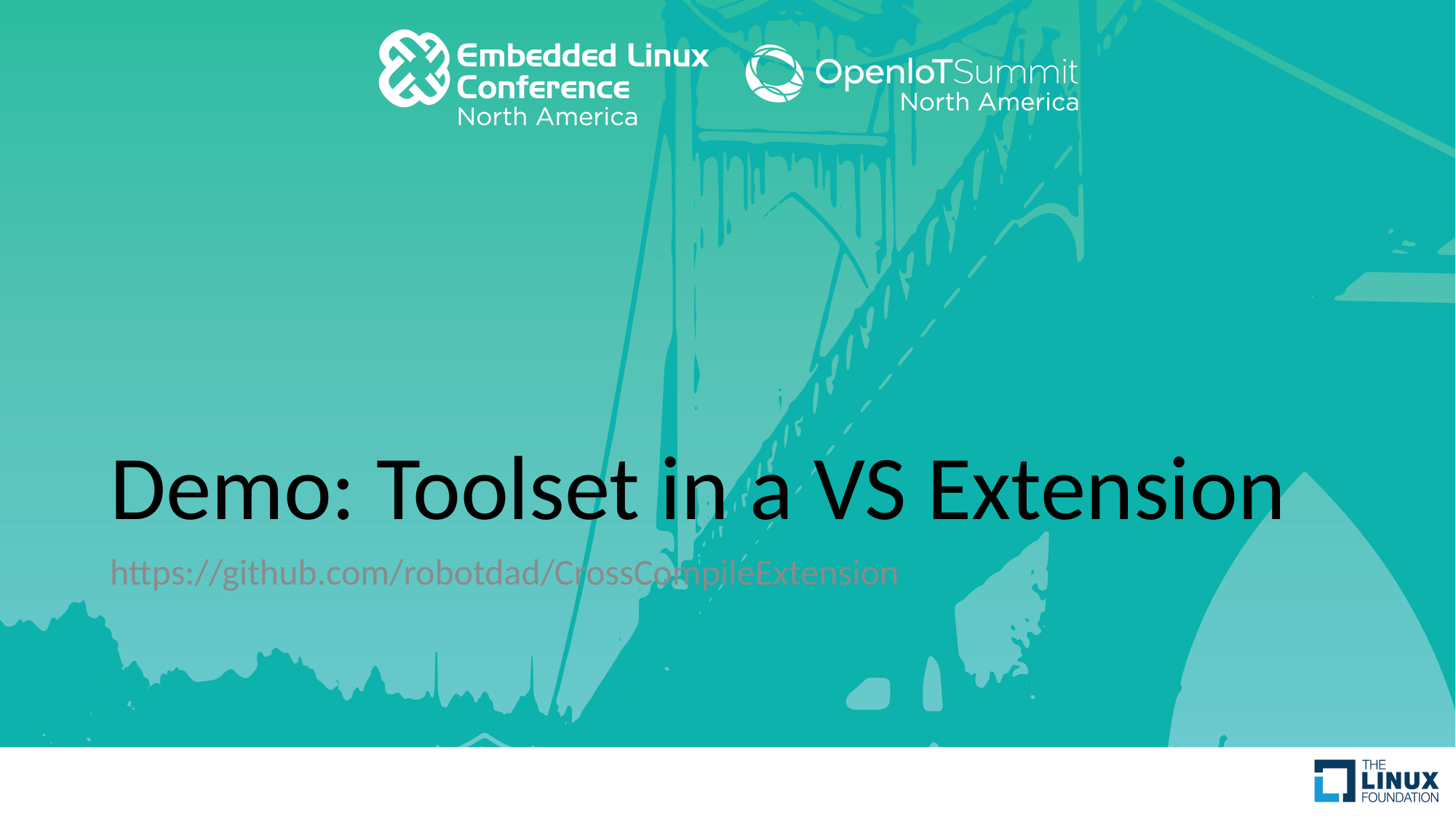

# Demo: Toolset in a VS Extension
https://github.com/robotdad/CrossCompileExtension